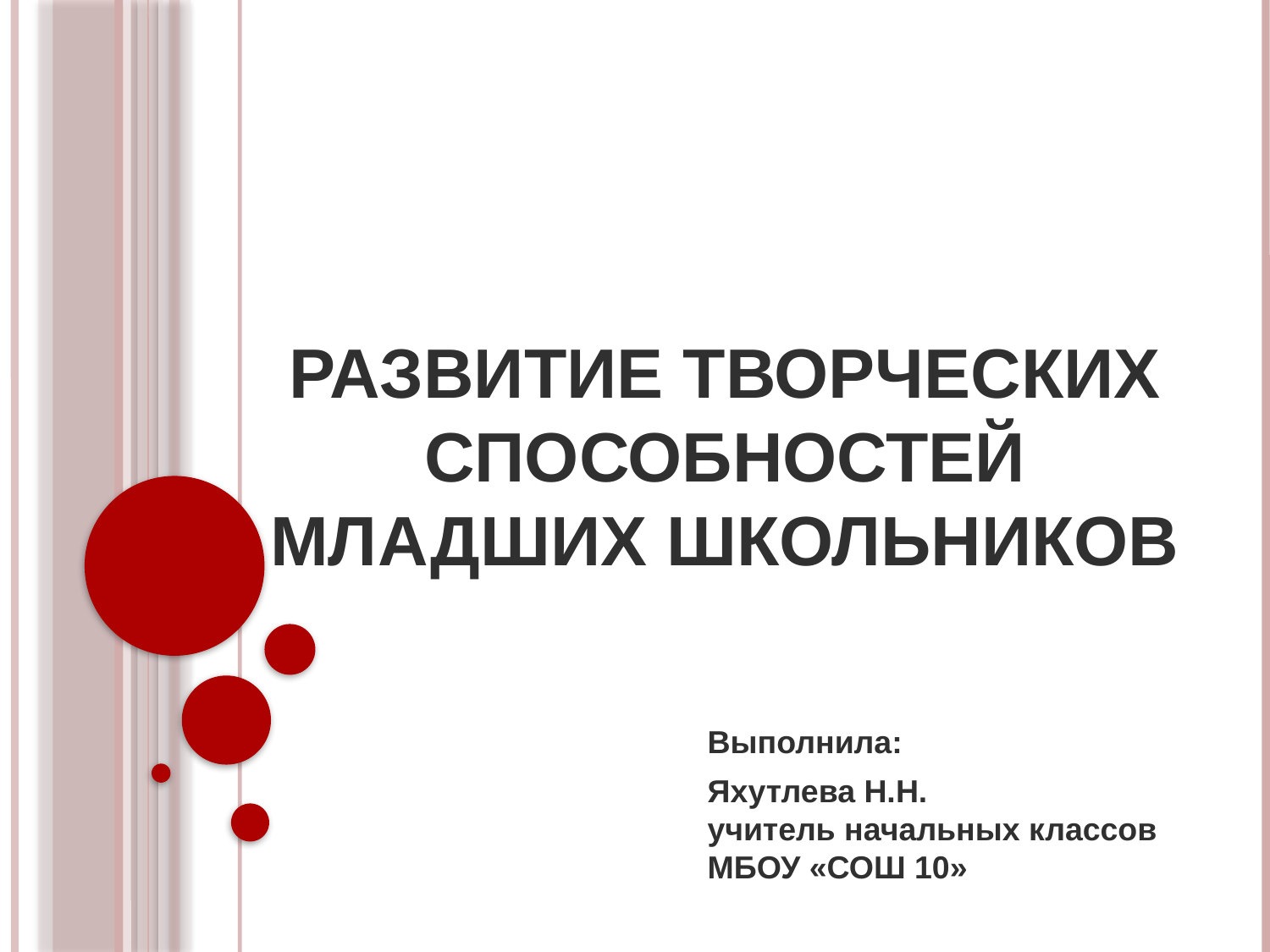

# Развитие творческих способностей младших школьников
Выполнила:
Яхутлева Н.Н.
учитель начальных классов
МБОУ «СОШ 10»